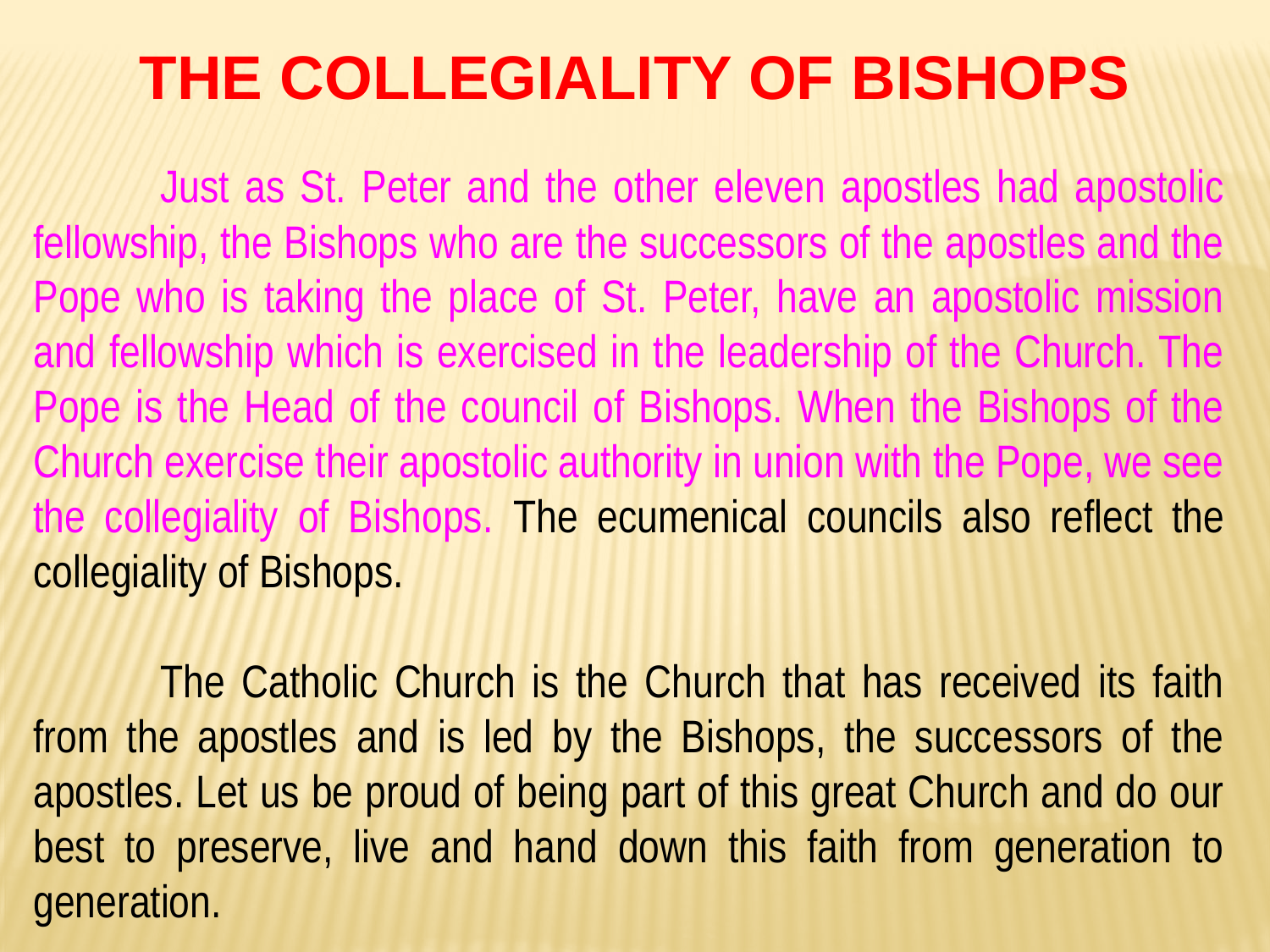

THE COLLEGIALITY OF BISHOPS
	Just as St. Peter and the other eleven apostles had apostolic fellowship, the Bishops who are the successors of the apostles and the Pope who is taking the place of St. Peter, have an apostolic mission and fellowship which is exercised in the leadership of the Church. The Pope is the Head of the council of Bishops. When the Bishops of the Church exercise their apostolic authority in union with the Pope, we see the collegiality of Bishops. The ecumenical councils also reflect the collegiality of Bishops.

	The Catholic Church is the Church that has received its faith from the apostles and is led by the Bishops, the successors of the apostles. Let us be proud of being part of this great Church and do our best to preserve, live and hand down this faith from generation to generation.